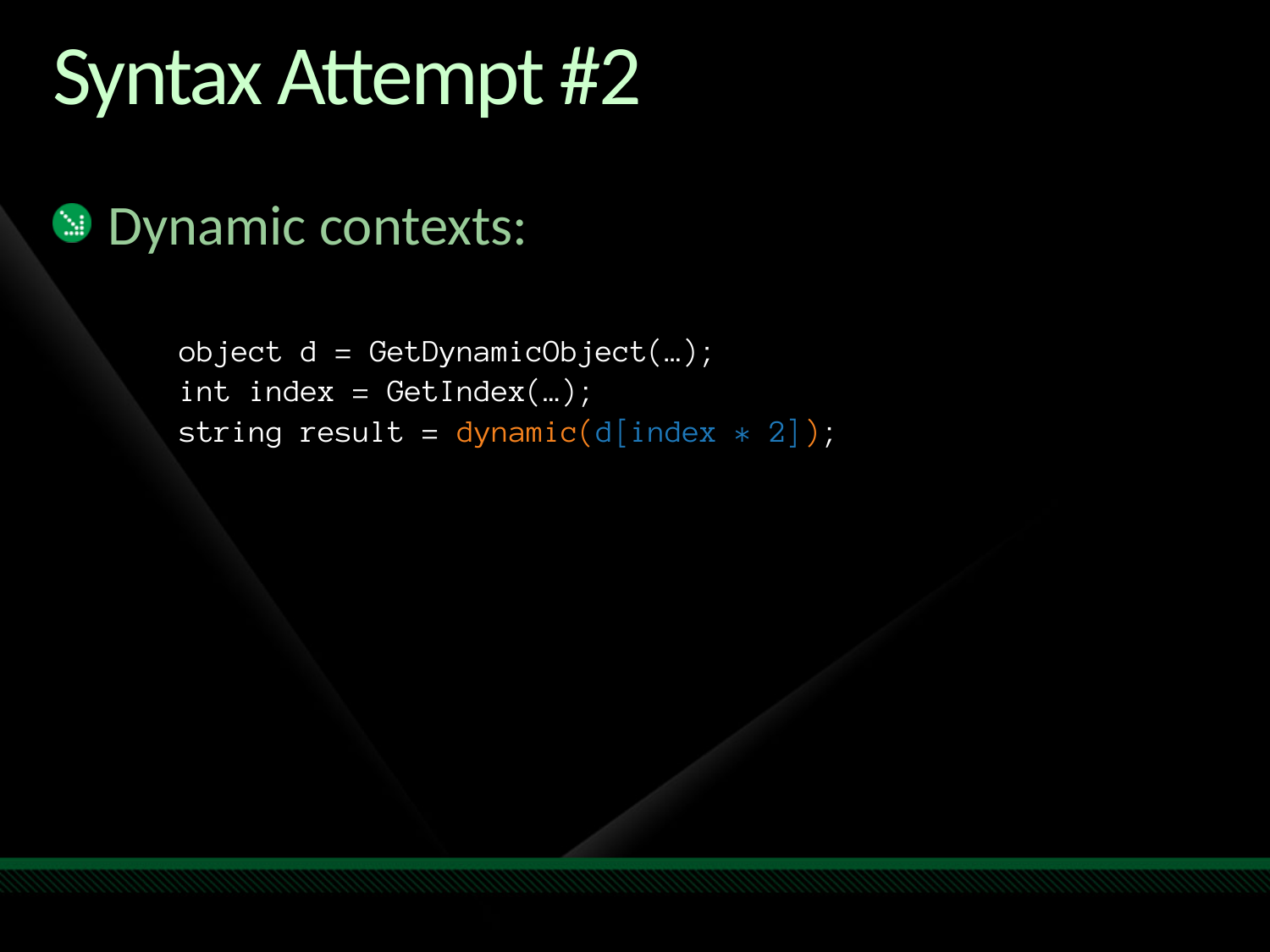

# Syntax Attempt #2
Dynamic contexts:

object d = GetDynamicObject(…);
int index = GetIndex(…);
string result = dynamic(d[index * 2]);